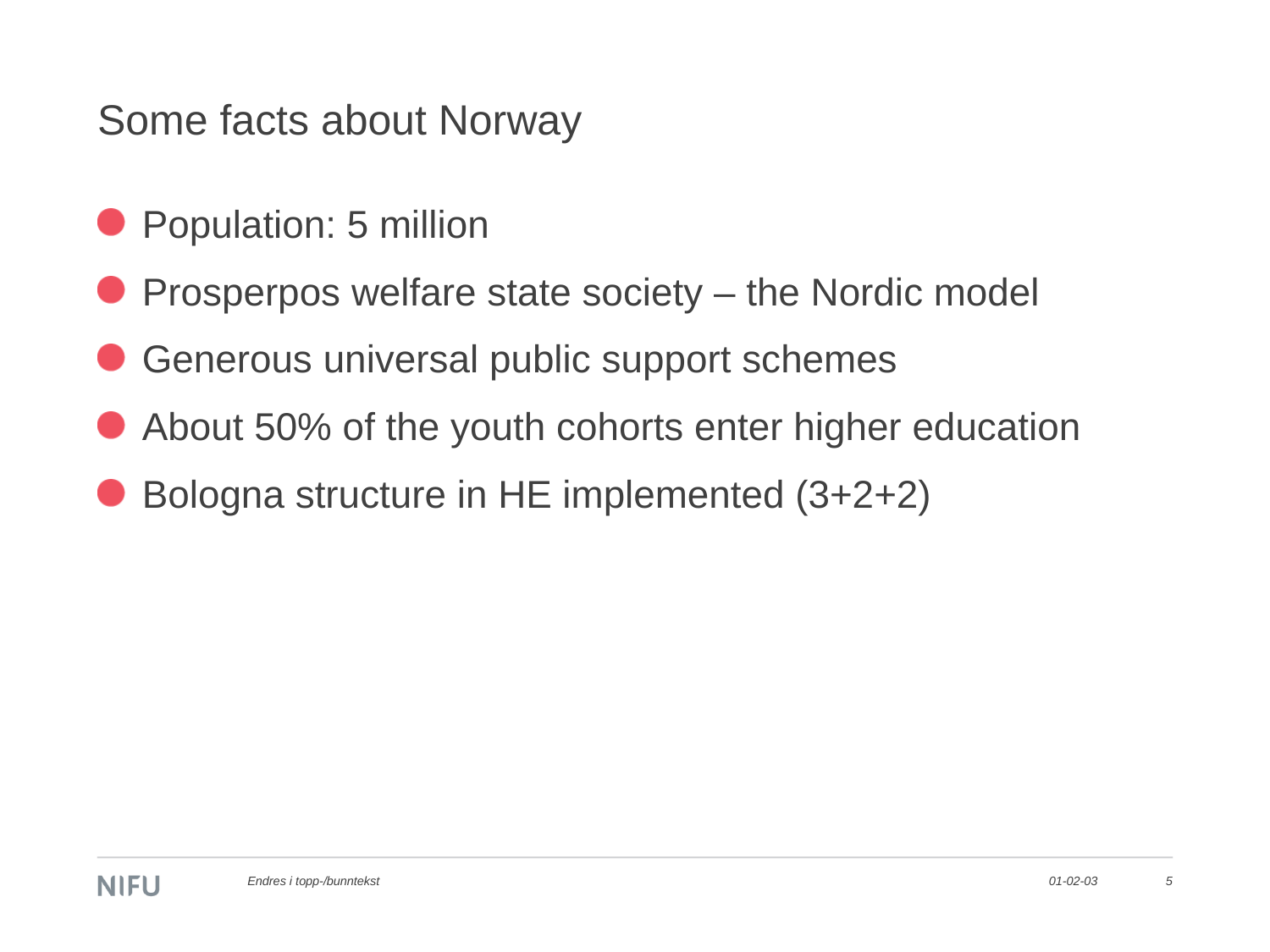

# Some facts about Norway
Population: 5 million
Prosperpos welfare state society – the Nordic model
Generous universal public support schemes
About 50% of the youth cohorts enter higher education
Bologna structure in HE implemented (3+2+2)
Endres i topp-/bunntekst
01-02-03
5